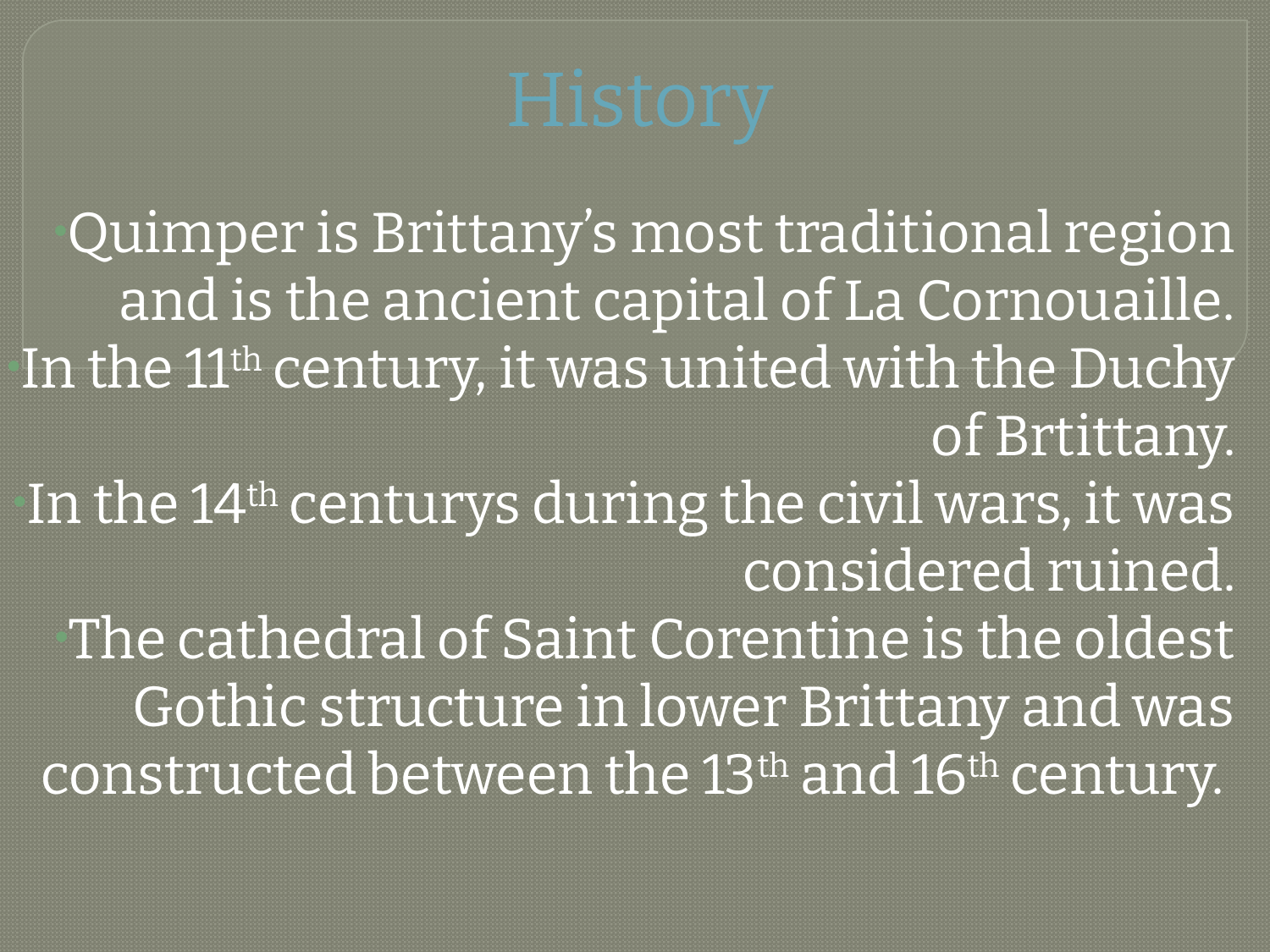

# History
Quimper is Brittany’s most traditional region and is the ancient capital of La Cornouaille.
In the 11th century, it was united with the Duchy of Brtittany.
In the 14th centurys during the civil wars, it was considered ruined.
The cathedral of Saint Corentine is the oldest Gothic structure in lower Brittany and was constructed between the 13th and 16th century.